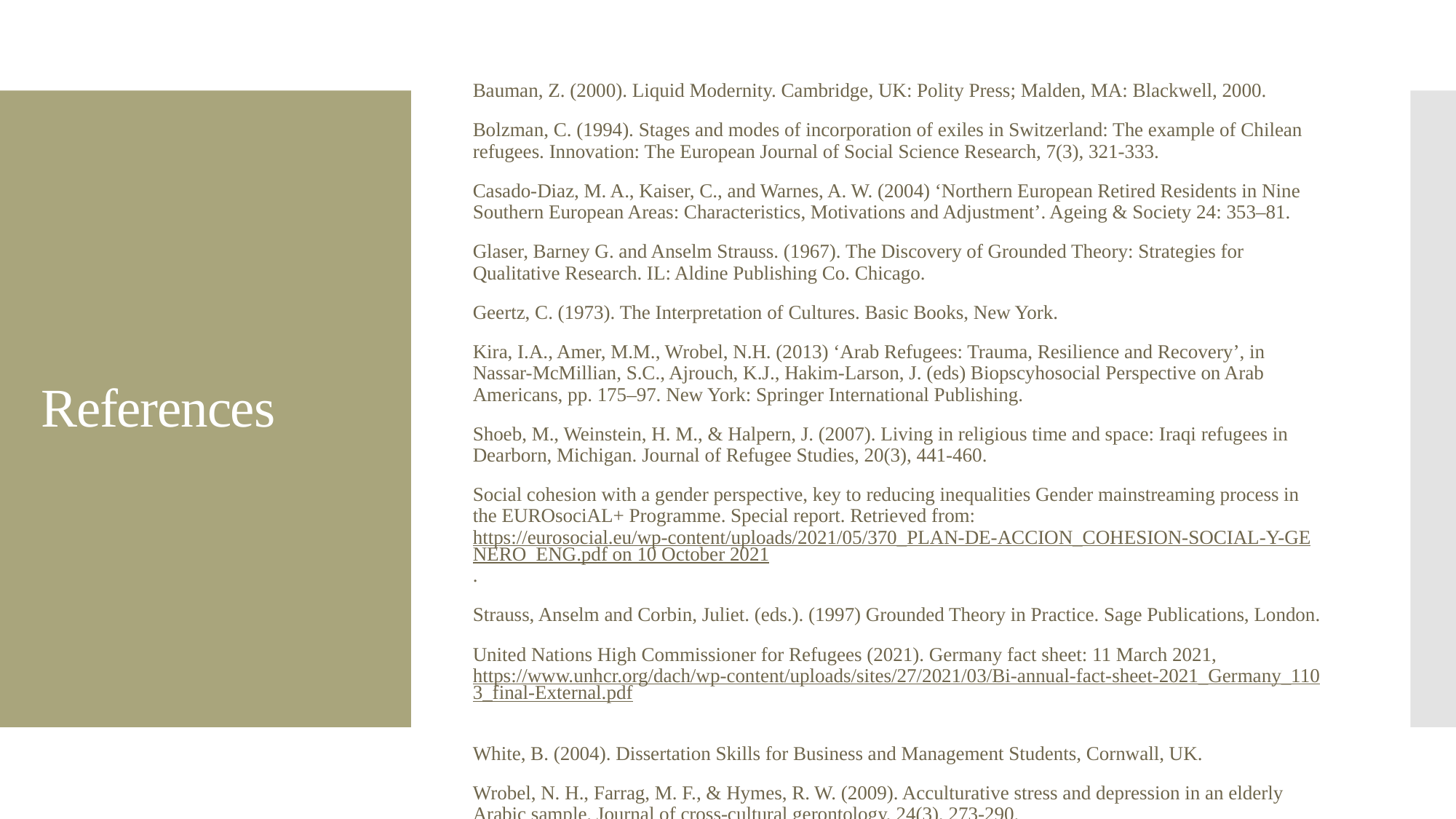

Bauman, Z. (2000). Liquid Modernity. Cambridge, UK: Polity Press; Malden, MA: Blackwell, 2000.
Bolzman, C. (1994). Stages and modes of incorporation of exiles in Switzerland: The example of Chilean refugees. Innovation: The European Journal of Social Science Research, 7(3), 321-333.
Casado-Diaz, M. A., Kaiser, C., and Warnes, A. W. (2004) ‘Northern European Retired Residents in Nine Southern European Areas: Characteristics, Motivations and Adjustment’. Ageing & Society 24: 353–81.
Glaser, Barney G. and Anselm Strauss. (1967). The Discovery of Grounded Theory: Strategies for Qualitative Research. IL: Aldine Publishing Co. Chicago.
Geertz, C. (1973). The Interpretation of Cultures. Basic Books, New York.
Kira, I.A., Amer, M.M., Wrobel, N.H. (2013) ‘Arab Refugees: Trauma, Resilience and Recovery’, in Nassar-McMillian, S.C., Ajrouch, K.J., Hakim-Larson, J. (eds) Biopscyhosocial Perspective on Arab Americans, pp. 175–97. New York: Springer International Publishing.
Shoeb, M., Weinstein, H. M., & Halpern, J. (2007). Living in religious time and space: Iraqi refugees in Dearborn, Michigan. Journal of Refugee Studies, 20(3), 441-460.
Social cohesion with a gender perspective, key to reducing inequalities Gender mainstreaming process in the EUROsociAL+ Programme. Special report. Retrieved from: https://eurosocial.eu/wp-content/uploads/2021/05/370_PLAN-DE-ACCION_COHESION-SOCIAL-Y-GENERO_ENG.pdf on 10 October 2021.
Strauss, Anselm and Corbin, Juliet. (eds.). (1997) Grounded Theory in Practice. Sage Publications, London.
United Nations High Commissioner for Refugees (2021). Germany fact sheet: 11 March 2021, https://www.unhcr.org/dach/wp-content/uploads/sites/27/2021/03/Bi-annual-fact-sheet-2021_Germany_1103_final-External.pdf
White, B. (2004). Dissertation Skills for Business and Management Students, Cornwall, UK.
Wrobel, N. H., Farrag, M. F., & Hymes, R. W. (2009). Acculturative stress and depression in an elderly Arabic sample. Journal of cross-cultural gerontology, 24(3), 273-290.
# References